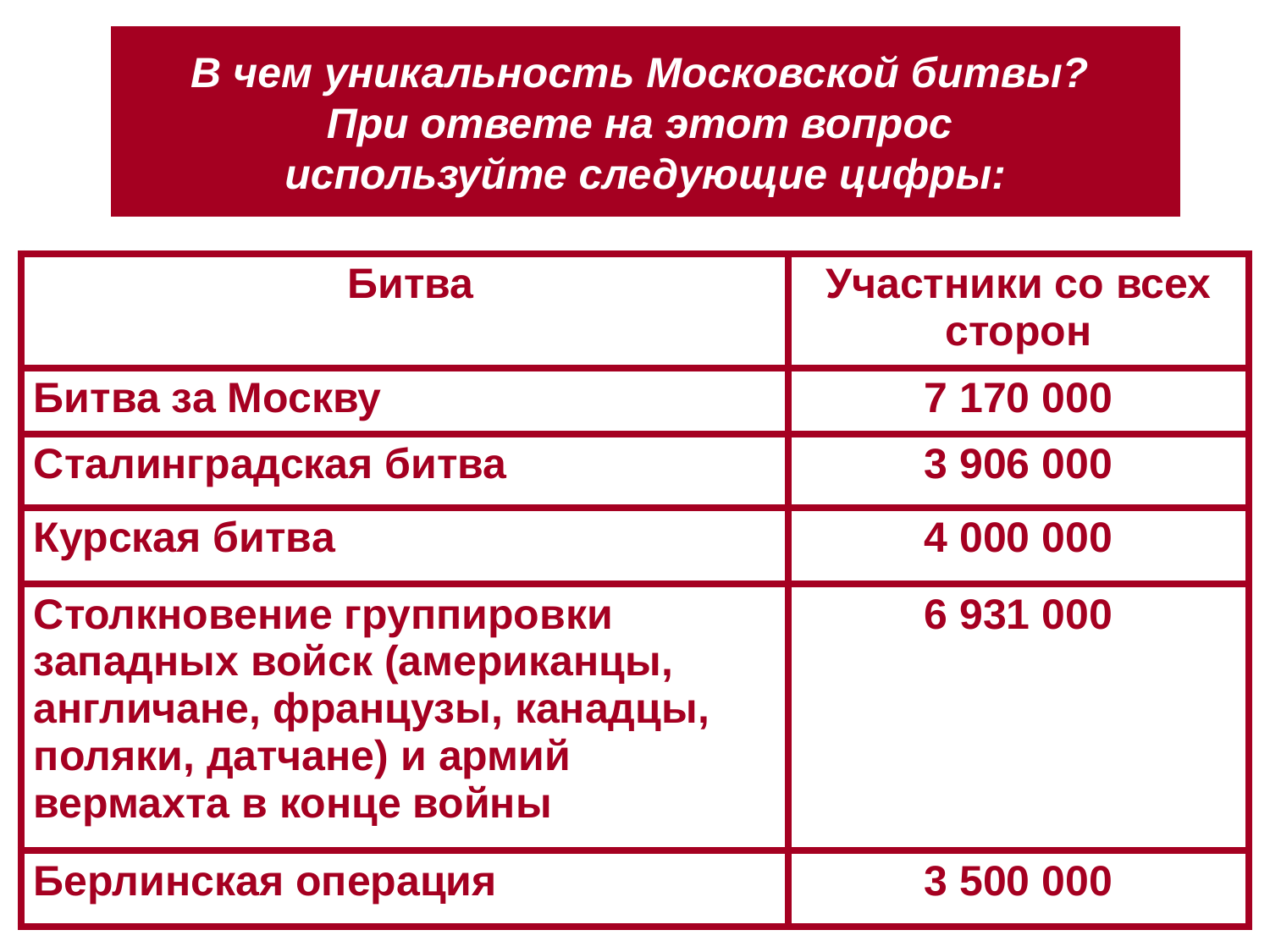

В чем уникальность Московской битвы?
При ответе на этот вопрос
используйте следующие цифры:
| Битва | Участники со всех сторон |
| --- | --- |
| Битва за Москву | 7 170 000 |
| Сталинградская битва | 3 906 000 |
| Курская битва | 4 000 000 |
| Столкновение группировки западных войск (американцы, англичане, французы, канадцы, поляки, датчане) и армий вермахта в конце войны | 6 931 000 |
| Берлинская операция | 3 500 000 |